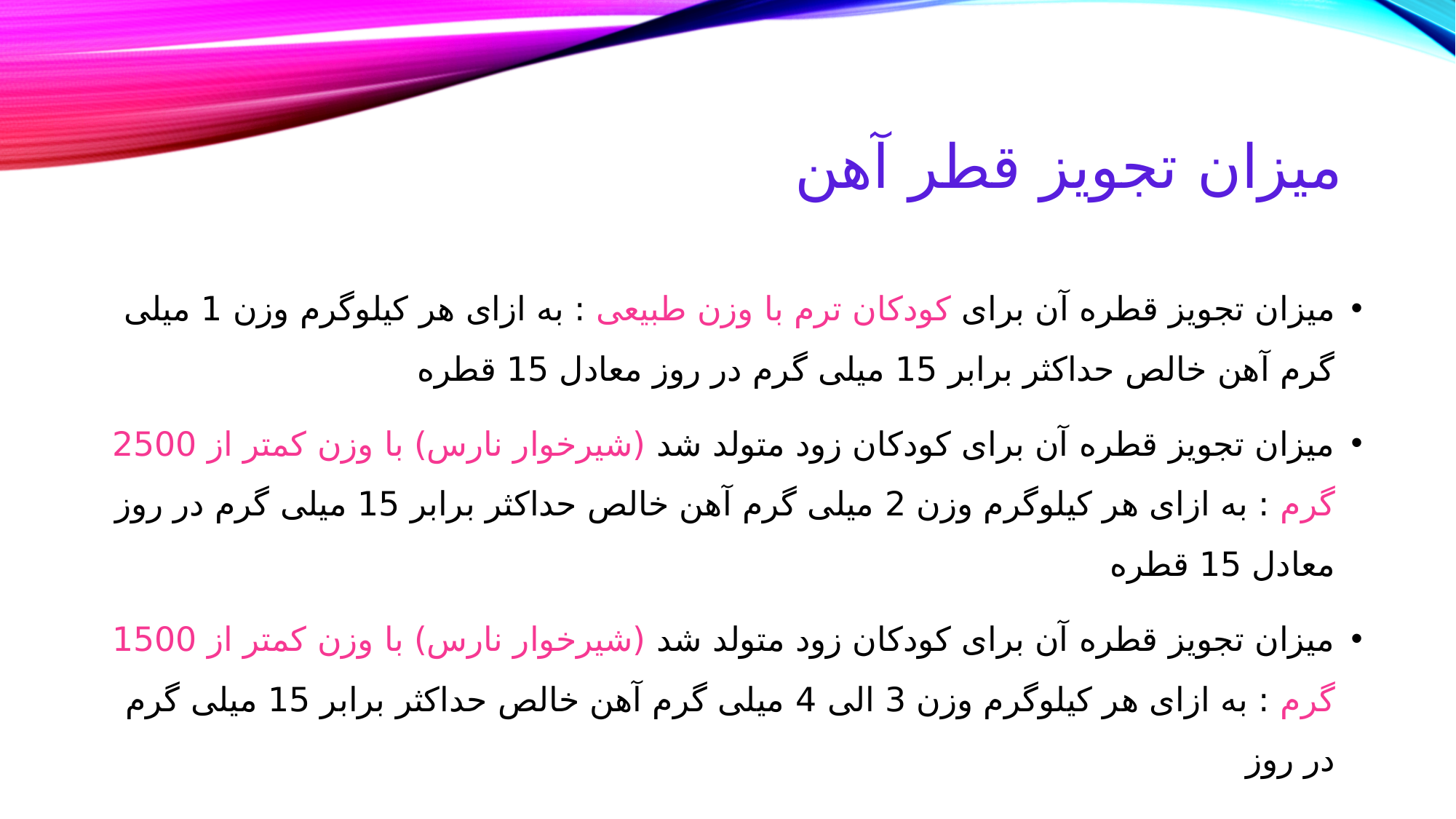

# میزان تجویز قطر آهن
میزان تجویز قطره آن برای کودکان ترم با وزن طبیعی : به ازای هر کیلوگرم وزن 1 میلی گرم آهن خالص حداکثر برابر 15 میلی گرم در روز معادل 15 قطره
میزان تجویز قطره آن برای کودکان زود متولد شد (شیرخوار نارس) با وزن کمتر از 2500 گرم : به ازای هر کیلوگرم وزن 2 میلی گرم آهن خالص حداکثر برابر 15 میلی گرم در روز معادل 15 قطره
میزان تجویز قطره آن برای کودکان زود متولد شد (شیرخوار نارس) با وزن کمتر از 1500 گرم : به ازای هر کیلوگرم وزن 3 الی 4 میلی گرم آهن خالص حداکثر برابر 15 میلی گرم در روز